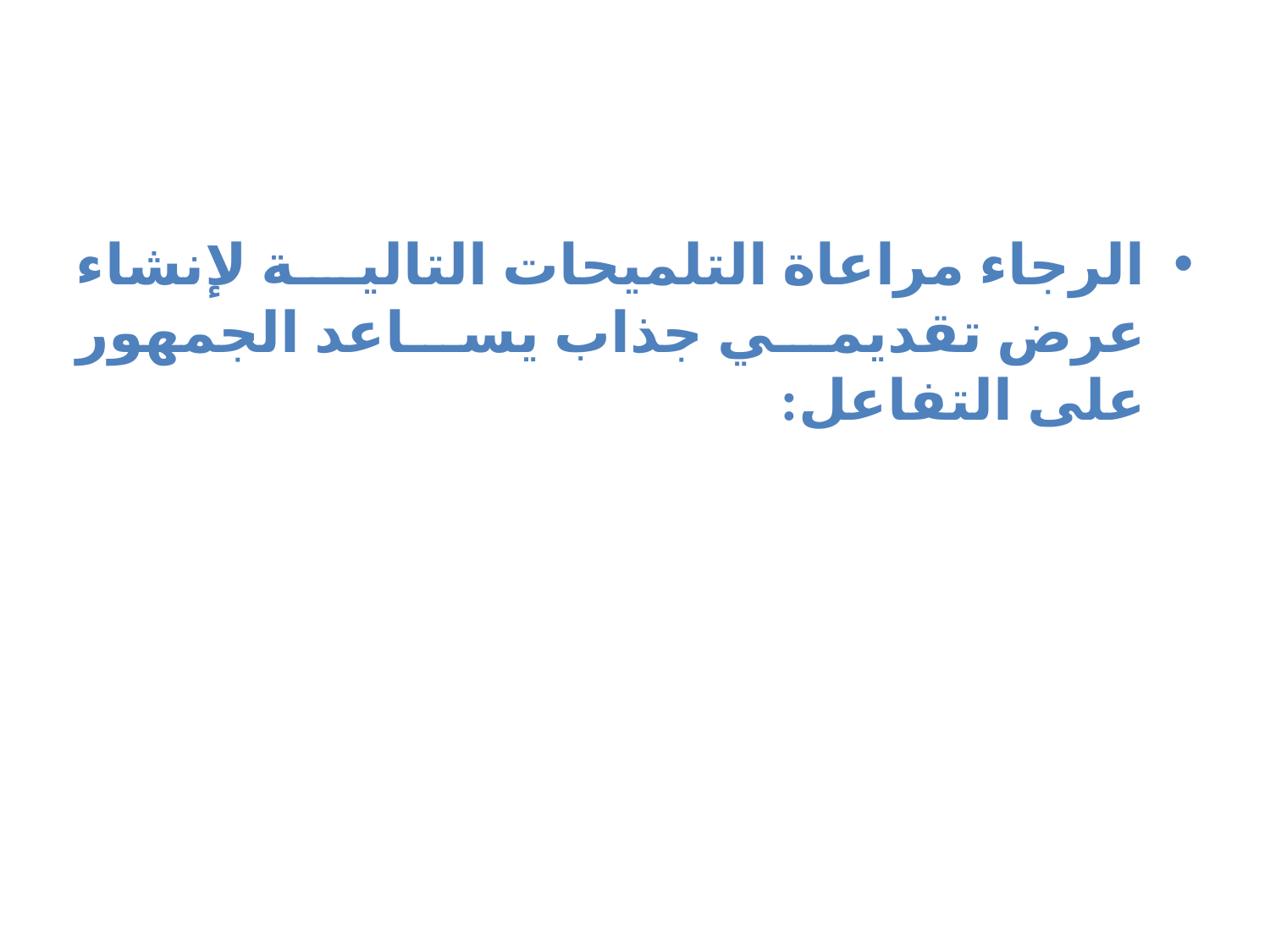

#
الرجاء مراعاة التلميحات التالية لإنشاء عرض تقديمي جذاب يساعد الجمهور على التفاعل: